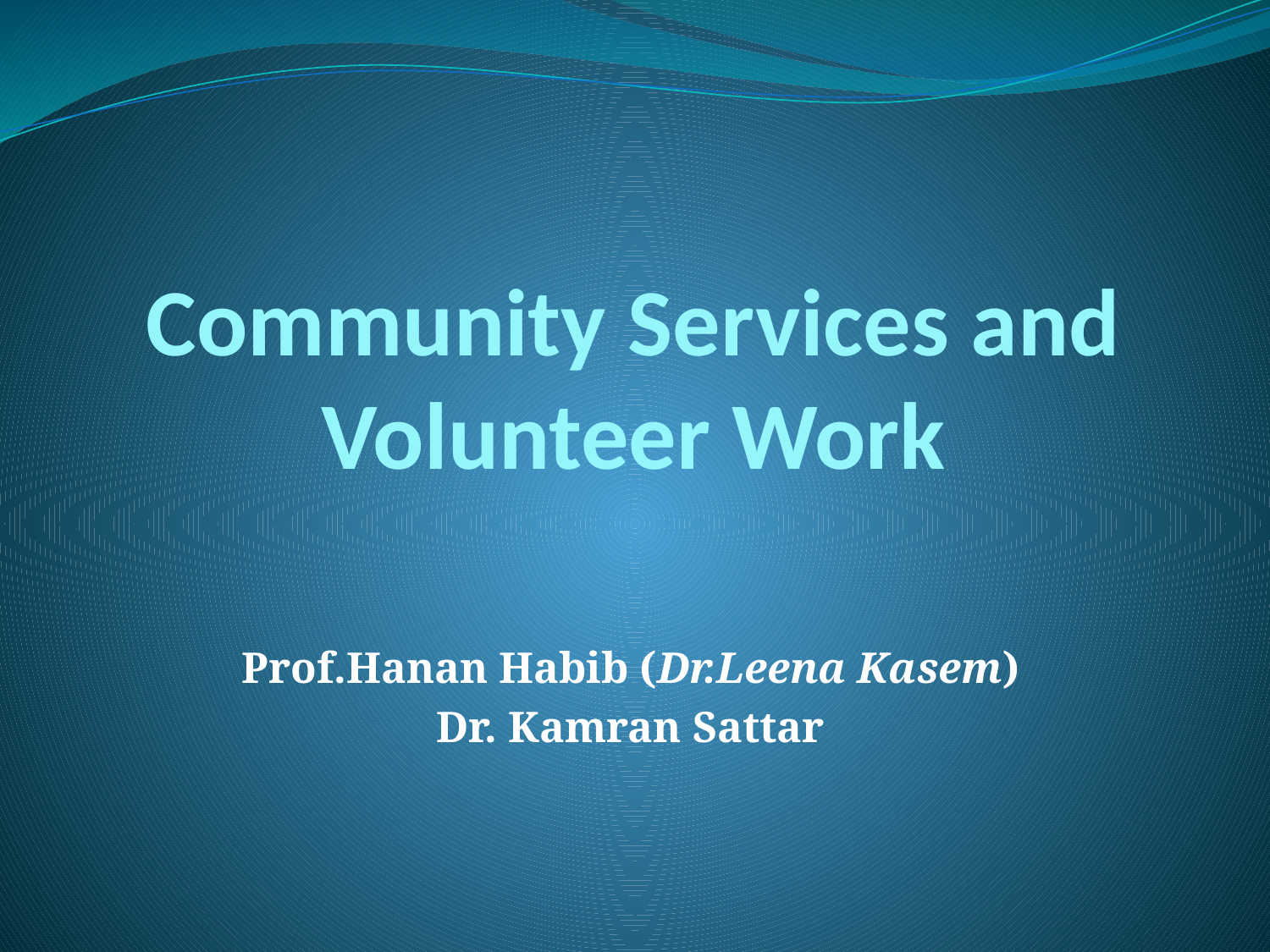

# Community Services and Volunteer Work
Prof.Hanan Habib (Dr.Leena Kasem)
Dr. Kamran Sattar